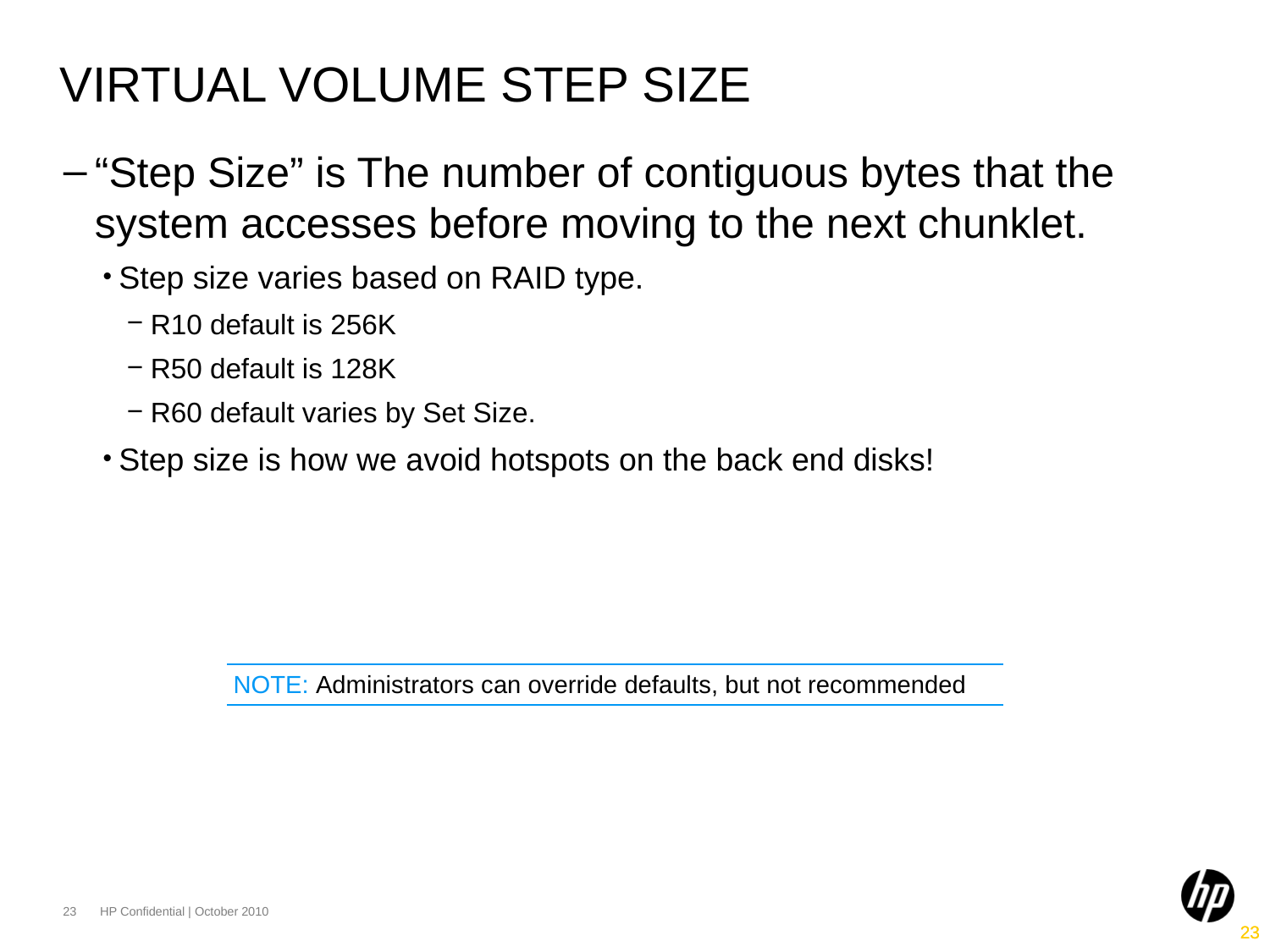

# Virtual Volume Step Size
“Step Size” is The number of contiguous bytes that the system accesses before moving to the next chunklet.
Step size varies based on RAID type.
R10 default is 256K
R50 default is 128K
R60 default varies by Set Size.
Step size is how we avoid hotspots on the back end disks!

| NOTE: Administrators can override defaults, but not recommended |
| --- |
23
23